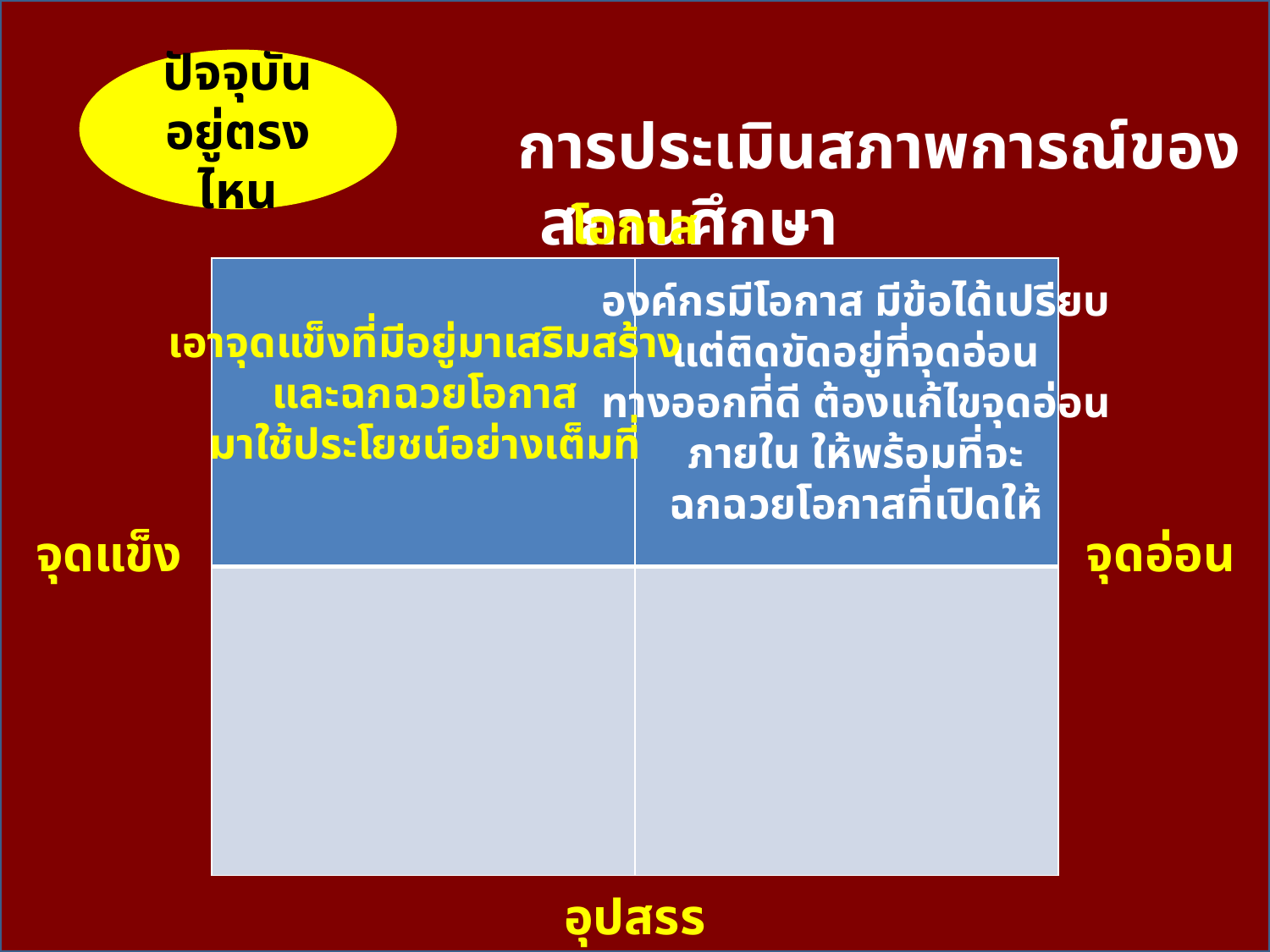

ปัจจุบันอยู่ตรงไหน
                       การประเมินสภาพการณ์ของสถานศึกษา
โอกาส
|  |  |
| --- | --- |
|  |  |
องค์กรมีโอกาส มีข้อได้เปรียบ
แต่ติดขัดอยู่ที่จุดอ่อน
ทางออกที่ดี ต้องแก้ไขจุดอ่อน
ภายใน ให้พร้อมที่จะ
ฉกฉวยโอกาสที่เปิดให้
เอาจุดแข็งที่มีอยู่มาเสริมสร้าง
และฉกฉวยโอกาส
มาใช้ประโยชน์อย่างเต็มที่
จุดแข็ง
จุดอ่อน
อุปสรรค